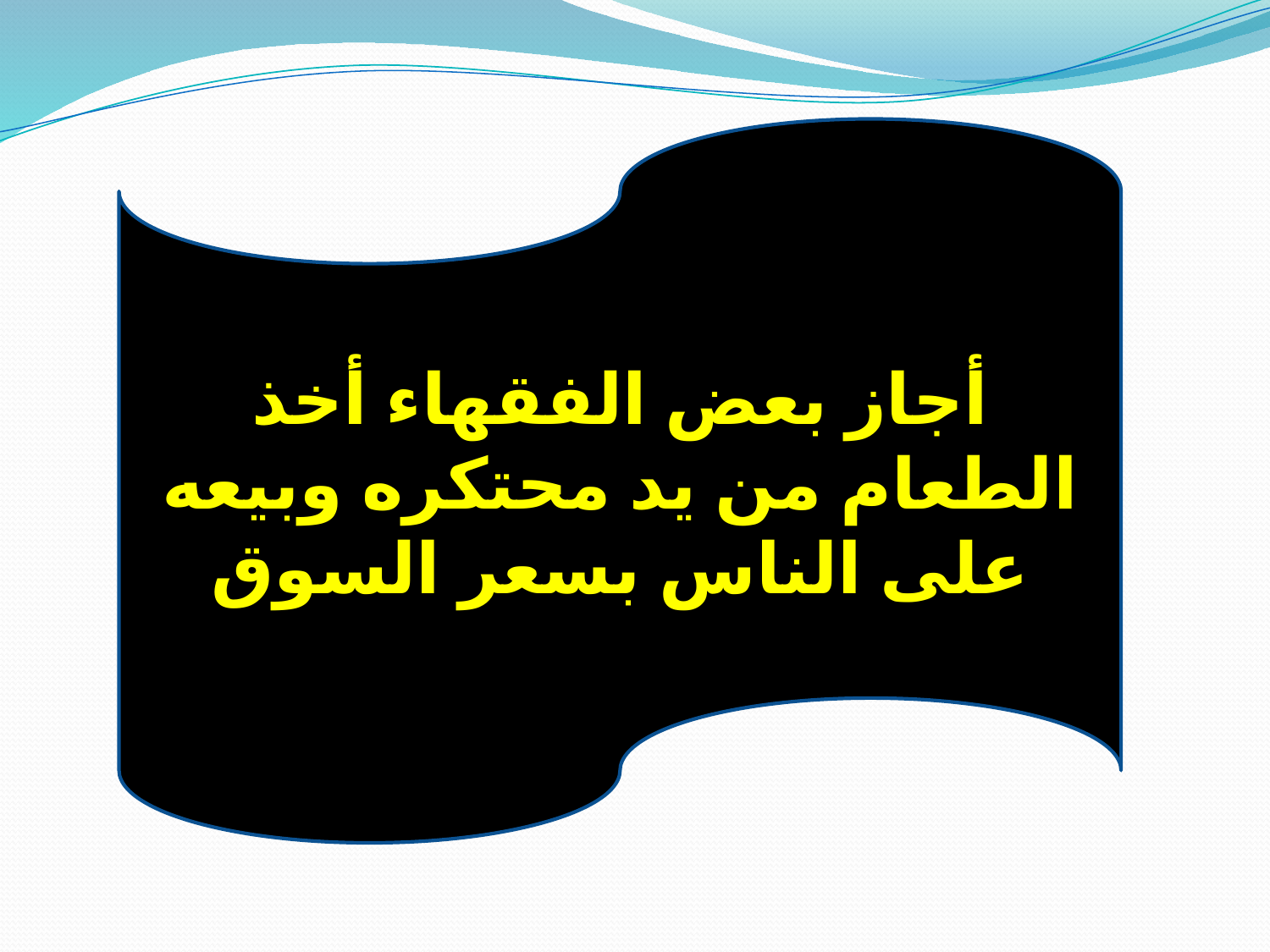

أجاز بعض الفقهاء أخذ الطعام من يد محتكره وبيعه على الناس بسعر السوق